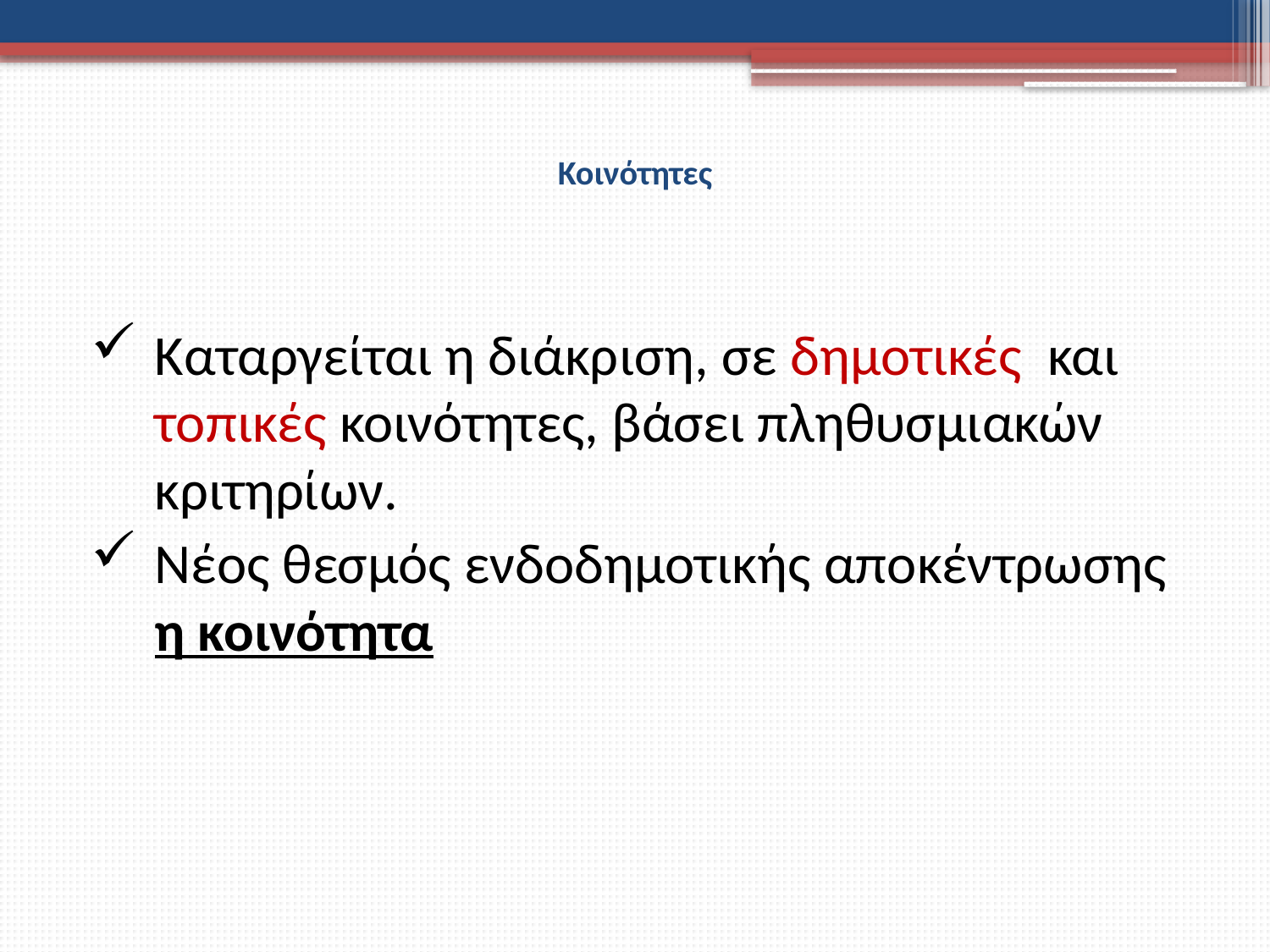

# Κοινότητες
Καταργείται η διάκριση, σε δημοτικές  και τοπικές κοινότητες, βάσει πληθυσμιακών κριτηρίων.
Νέος θεσμός ενδοδημοτικής αποκέντρωσης η κοινότητα